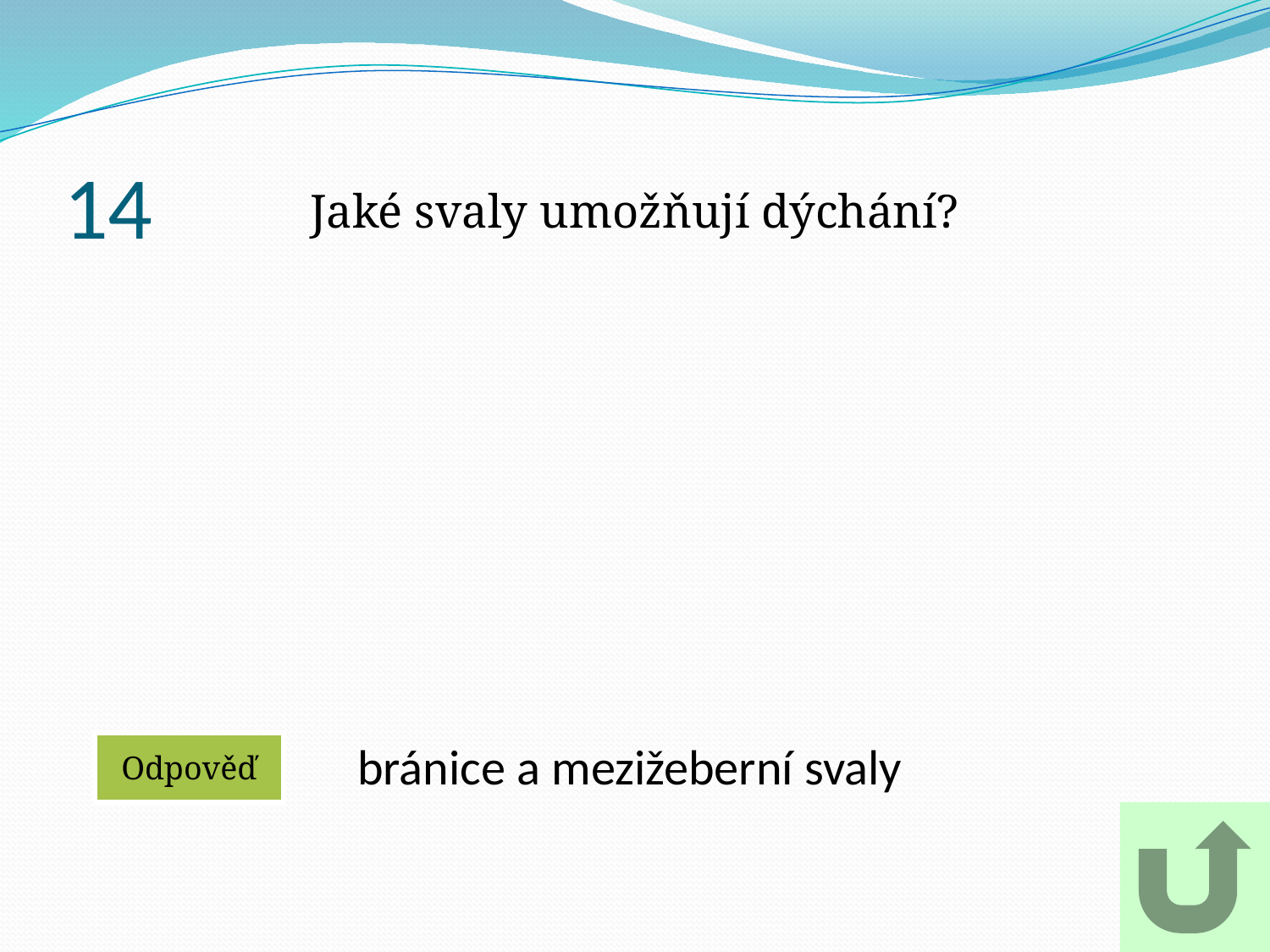

# 14
Jaké svaly umožňují dýchání?

bránice a mezižeberní svaly
Odpověď